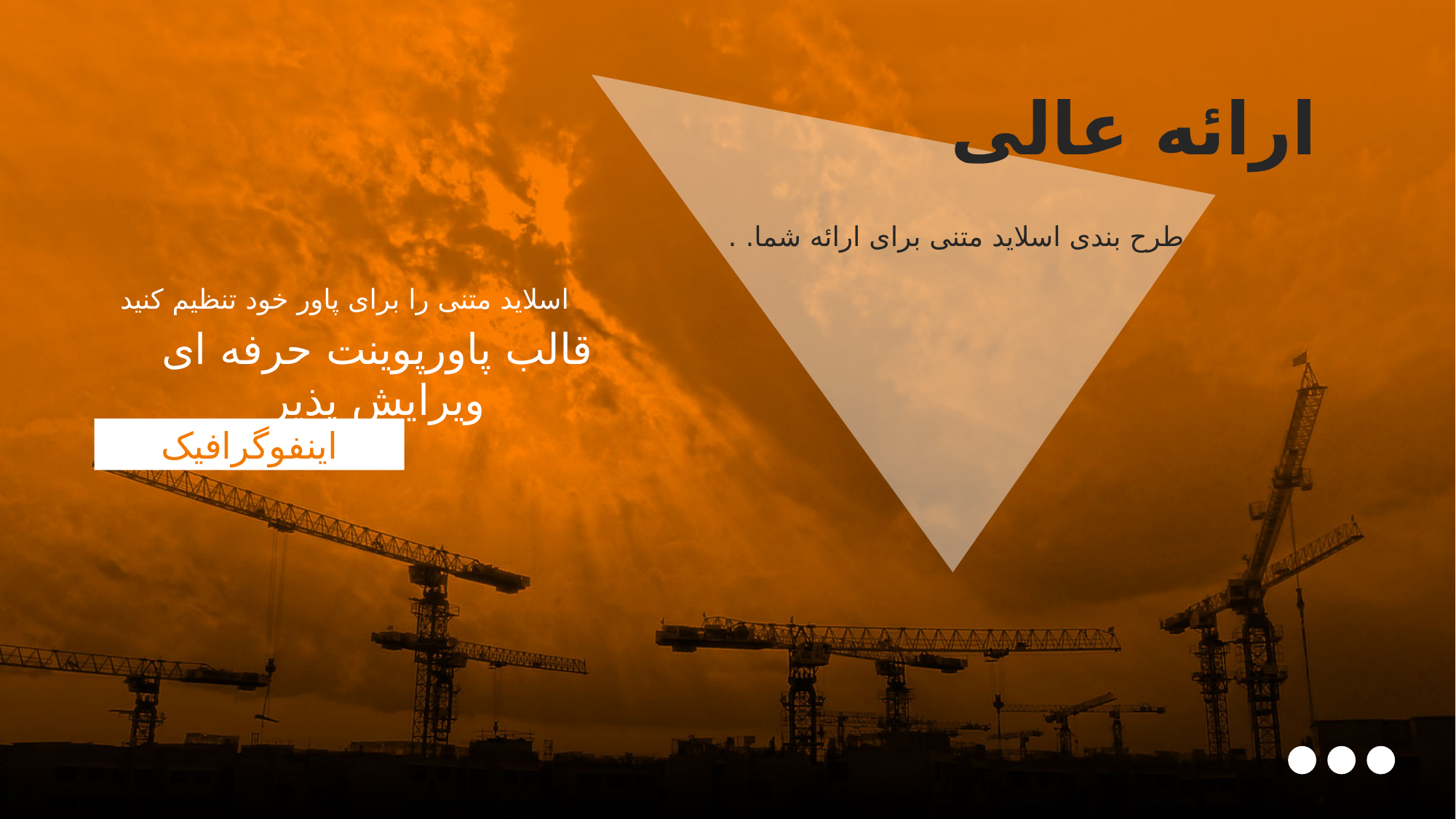

ارائه عالی

طرح بندی اسلاید متنی برای ارائه شما. .
اسلاید متنی را برای پاور خود تنظیم کنید
قالب پاورپوینت حرفه ای ویرایش پذیر
اینفوگرافیک